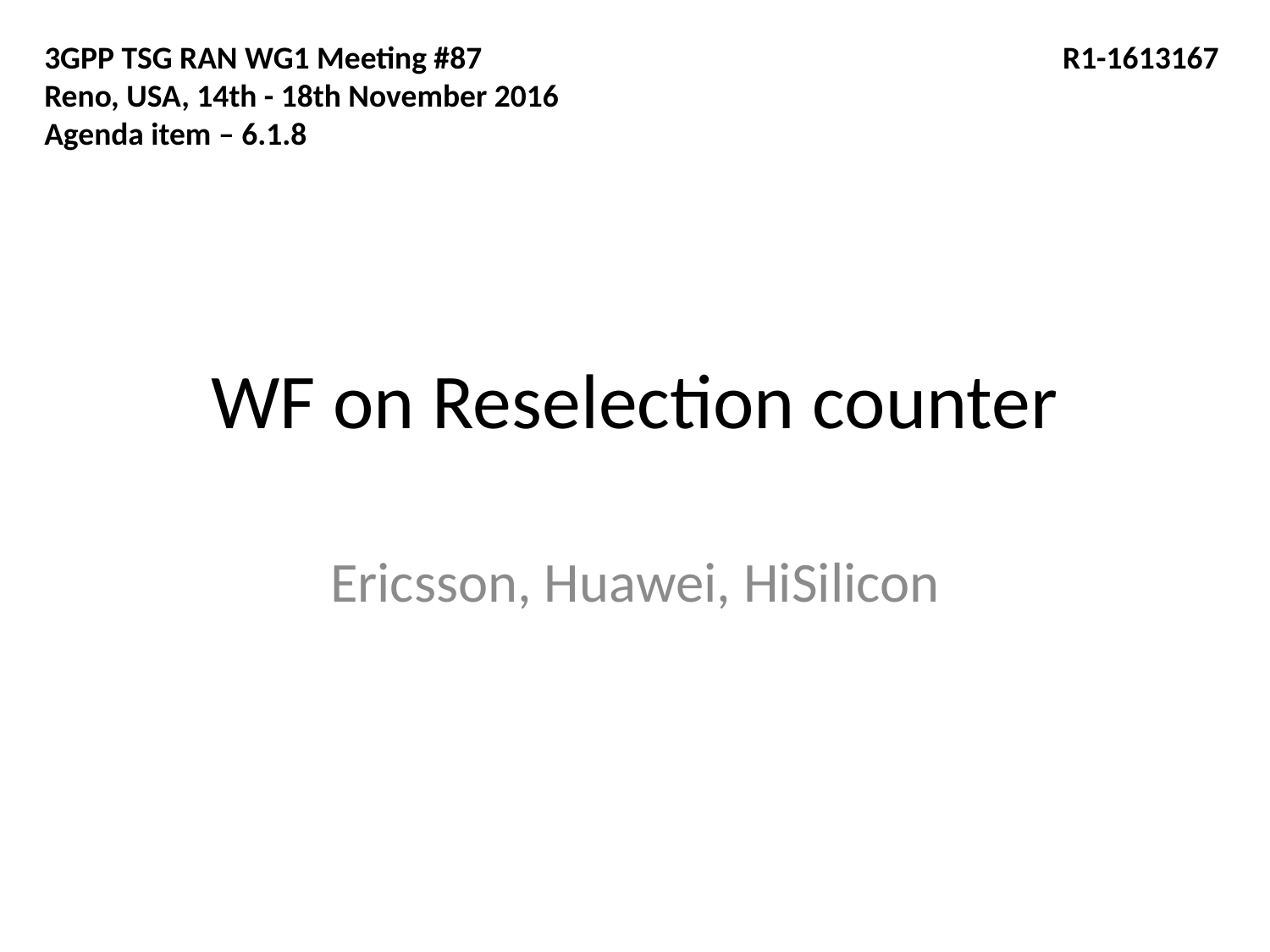

3GPP TSG RAN WG1 Meeting #87				                  R1-1613167
Reno, USA, 14th - 18th November 2016
Agenda item – 6.1.8
# WF on Reselection counter
Ericsson, Huawei, HiSilicon